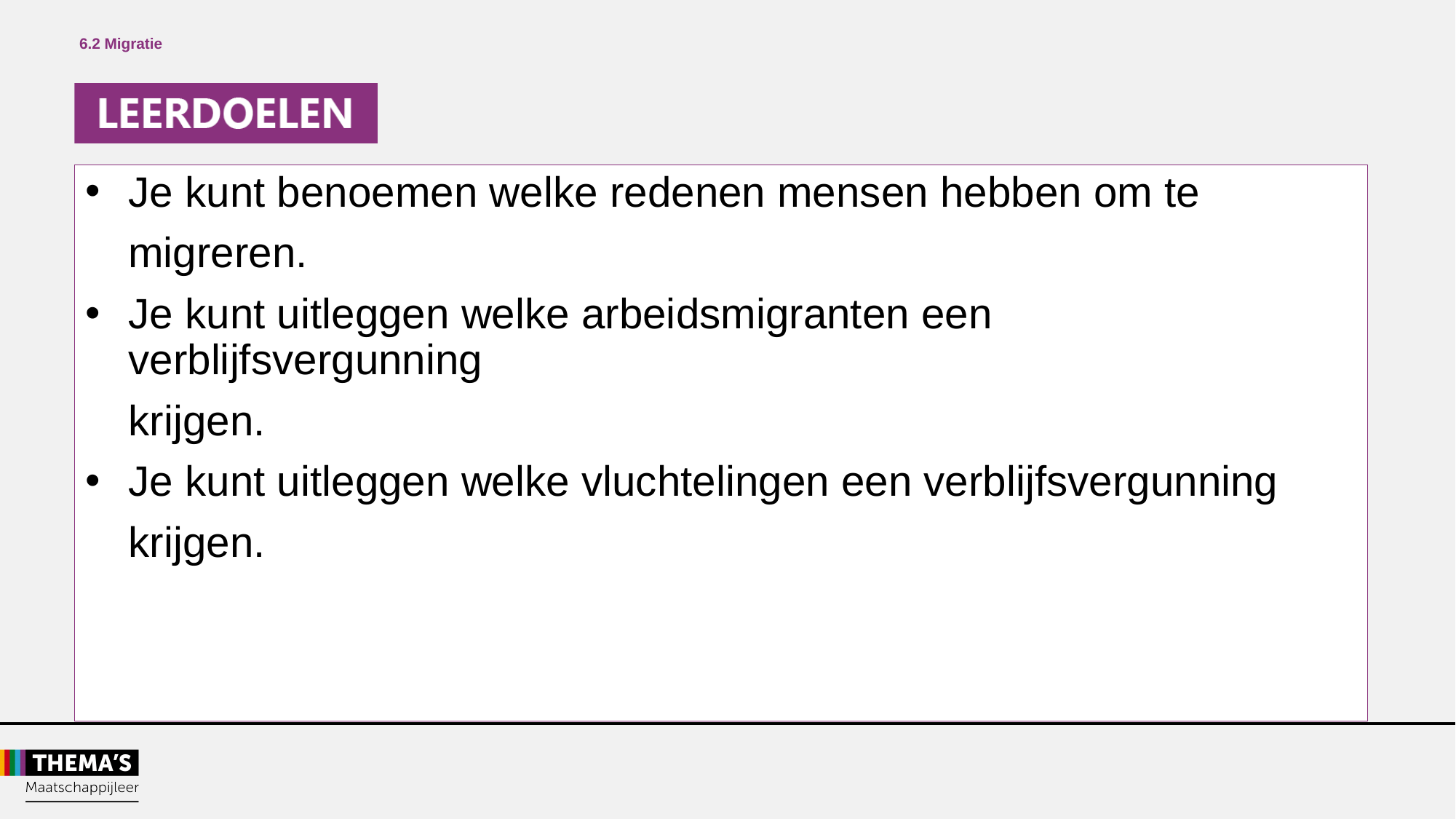

6.2 Migratie
Je kunt benoemen welke redenen mensen hebben om te
	migreren.
Je kunt uitleggen welke arbeidsmigranten een verblijfsvergunning
	krijgen.
Je kunt uitleggen welke vluchtelingen een verblijfsvergunning
 	krijgen.